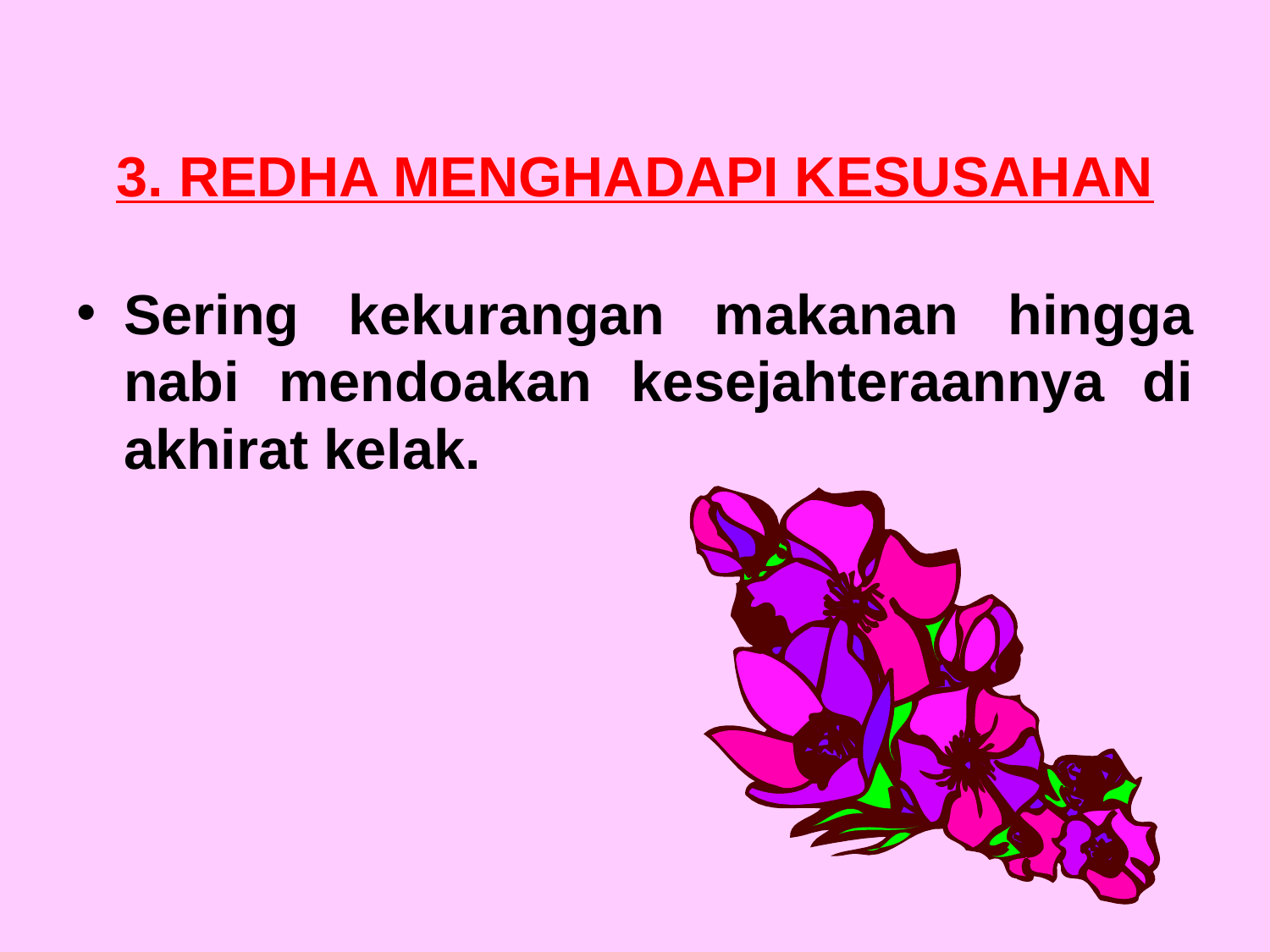

3. REDHA MENGHADAPI KESUSAHAN

Sering kekurangan makanan hingga nabi mendoakan kesejahteraannya di akhirat kelak.